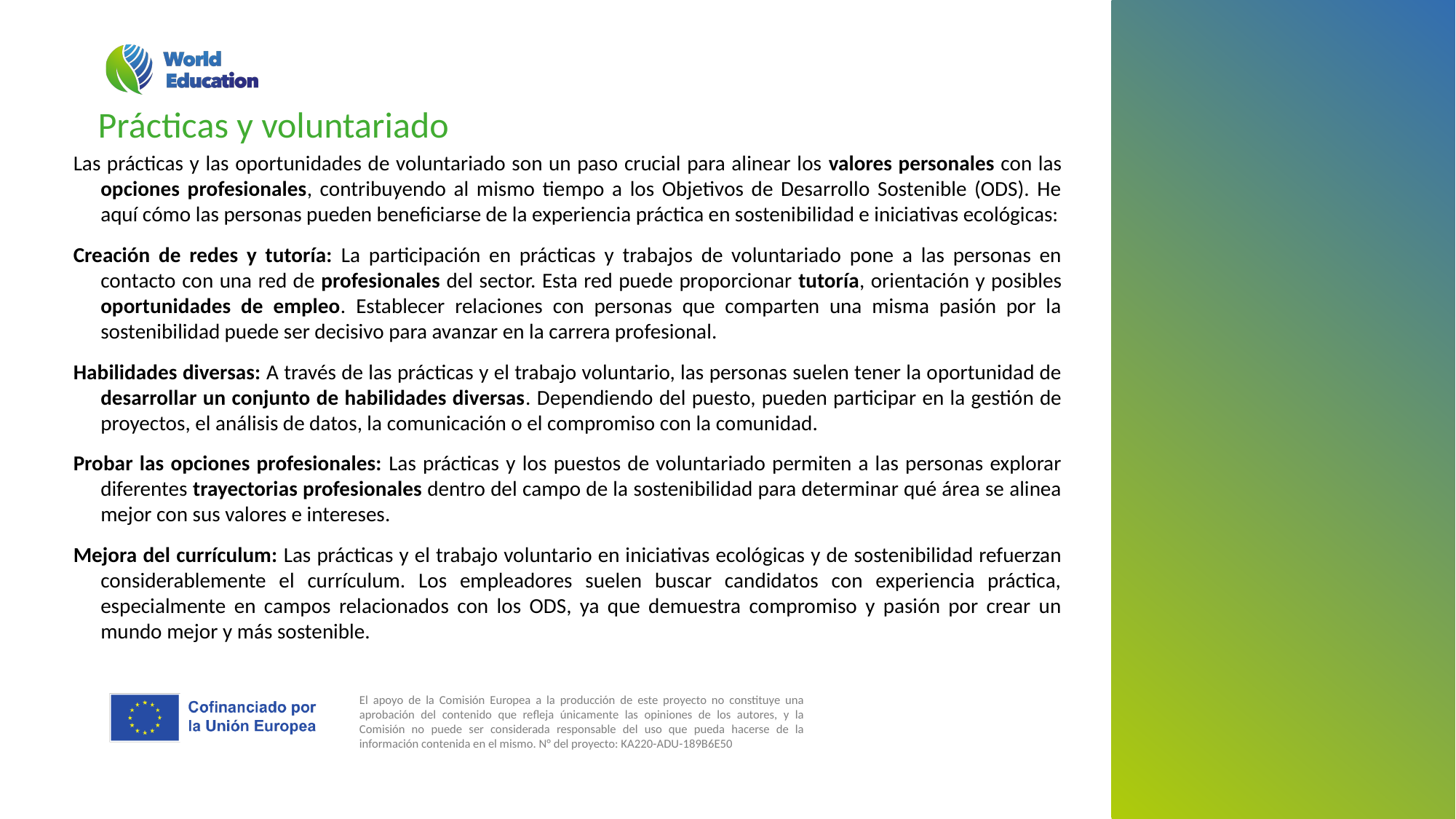

Prácticas y voluntariado
Las prácticas y las oportunidades de voluntariado son un paso crucial para alinear los valores personales con las opciones profesionales, contribuyendo al mismo tiempo a los Objetivos de Desarrollo Sostenible (ODS). He aquí cómo las personas pueden beneficiarse de la experiencia práctica en sostenibilidad e iniciativas ecológicas:
Creación de redes y tutoría: La participación en prácticas y trabajos de voluntariado pone a las personas en contacto con una red de profesionales del sector. Esta red puede proporcionar tutoría, orientación y posibles oportunidades de empleo. Establecer relaciones con personas que comparten una misma pasión por la sostenibilidad puede ser decisivo para avanzar en la carrera profesional.
Habilidades diversas: A través de las prácticas y el trabajo voluntario, las personas suelen tener la oportunidad de desarrollar un conjunto de habilidades diversas. Dependiendo del puesto, pueden participar en la gestión de proyectos, el análisis de datos, la comunicación o el compromiso con la comunidad.
Probar las opciones profesionales: Las prácticas y los puestos de voluntariado permiten a las personas explorar diferentes trayectorias profesionales dentro del campo de la sostenibilidad para determinar qué área se alinea mejor con sus valores e intereses.
Mejora del currículum: Las prácticas y el trabajo voluntario en iniciativas ecológicas y de sostenibilidad refuerzan considerablemente el currículum. Los empleadores suelen buscar candidatos con experiencia práctica, especialmente en campos relacionados con los ODS, ya que demuestra compromiso y pasión por crear un mundo mejor y más sostenible.